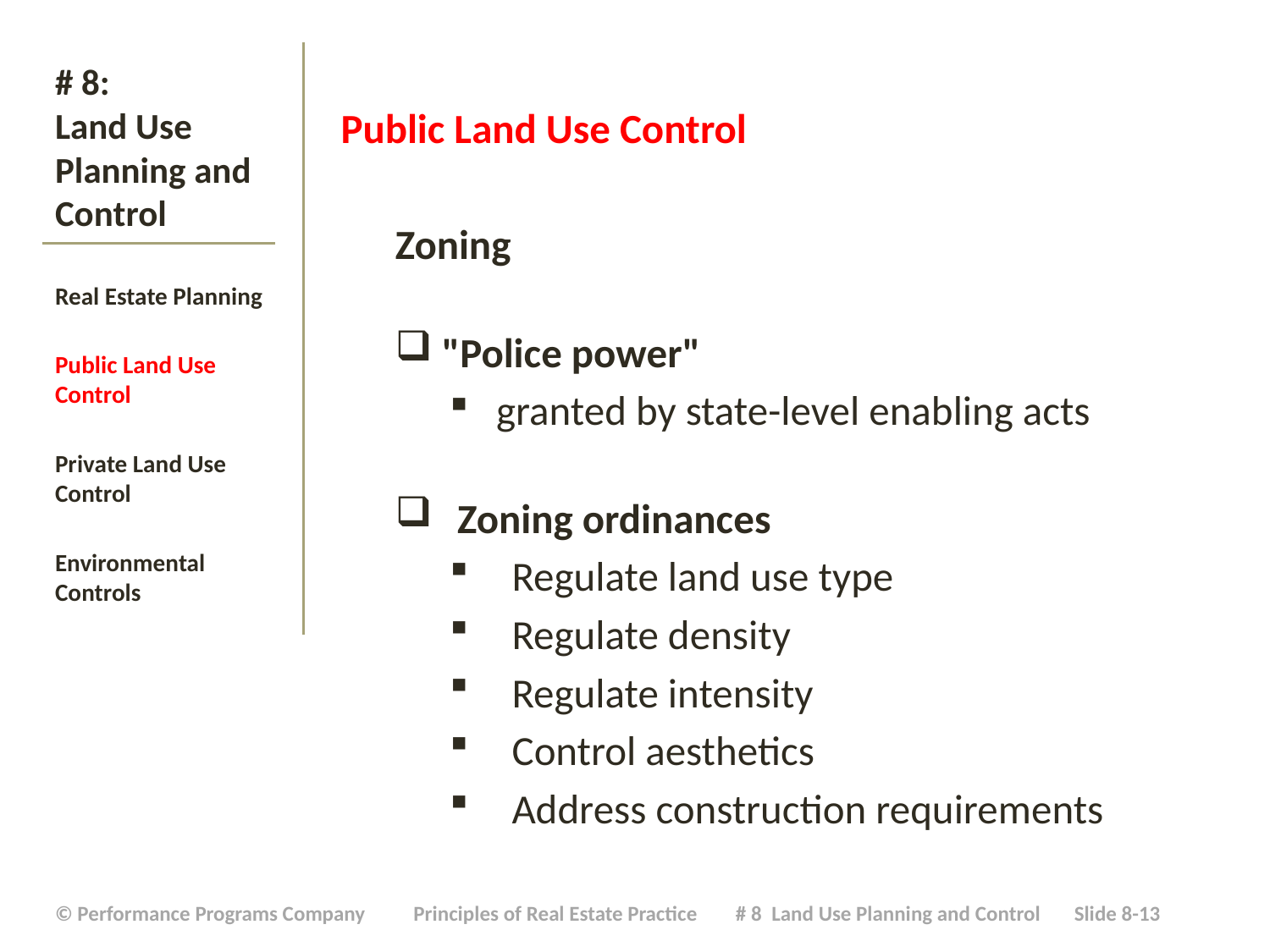

Public Land Use Control

Zoning
"Police power"
granted by state-level enabling acts
Zoning ordinances
Regulate land use type
Regulate density
Regulate intensity
Control aesthetics
Address construction requirements

# # 8: Land Use Planning and Control

Real Estate Planning

Public Land Use Control

Private Land Use Control

Environmental Controls

| © Performance Programs Company Principles of Real Estate Practice # 8 Land Use Planning and Control Slide 8-13 |
| --- |